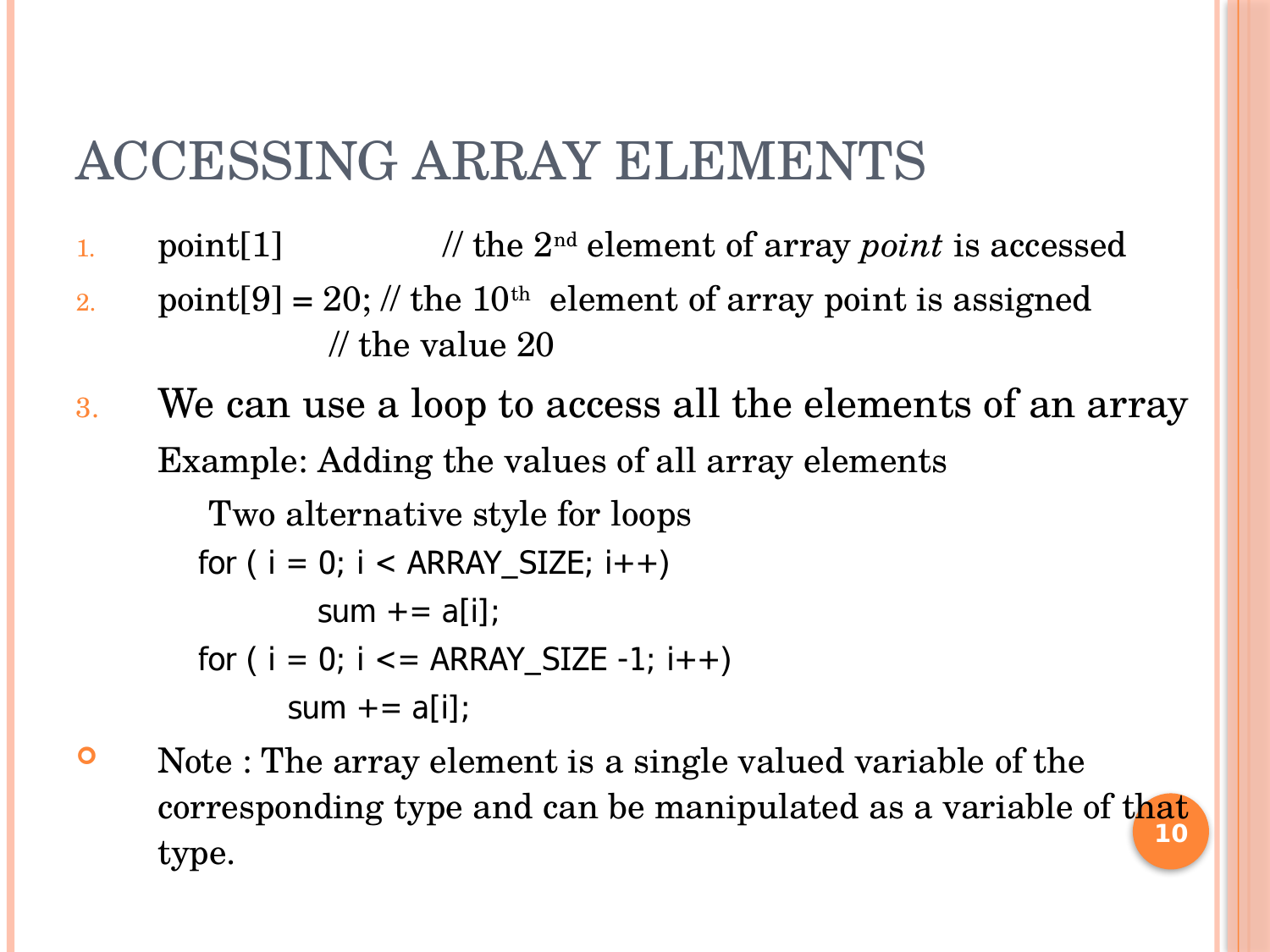

# Accessing Array elements
point[1]  	        // the 2nd element of array point is accessed
point[9] = 20; // the 10th  element of array point is assigned       		       // the value 20
We can use a loop to access all the elements of an array
	Example: Adding the values of all array elements
		Two alternative style for loops
for ( i = 0; i < ARRAY_SIZE; i++)
            sum += a[i];
for ( i = 0; i <= ARRAY_SIZE -1; i++)
         sum += a[i];
Note : The array element is a single valued variable of the corresponding type and can be manipulated as a variable of that type.
10